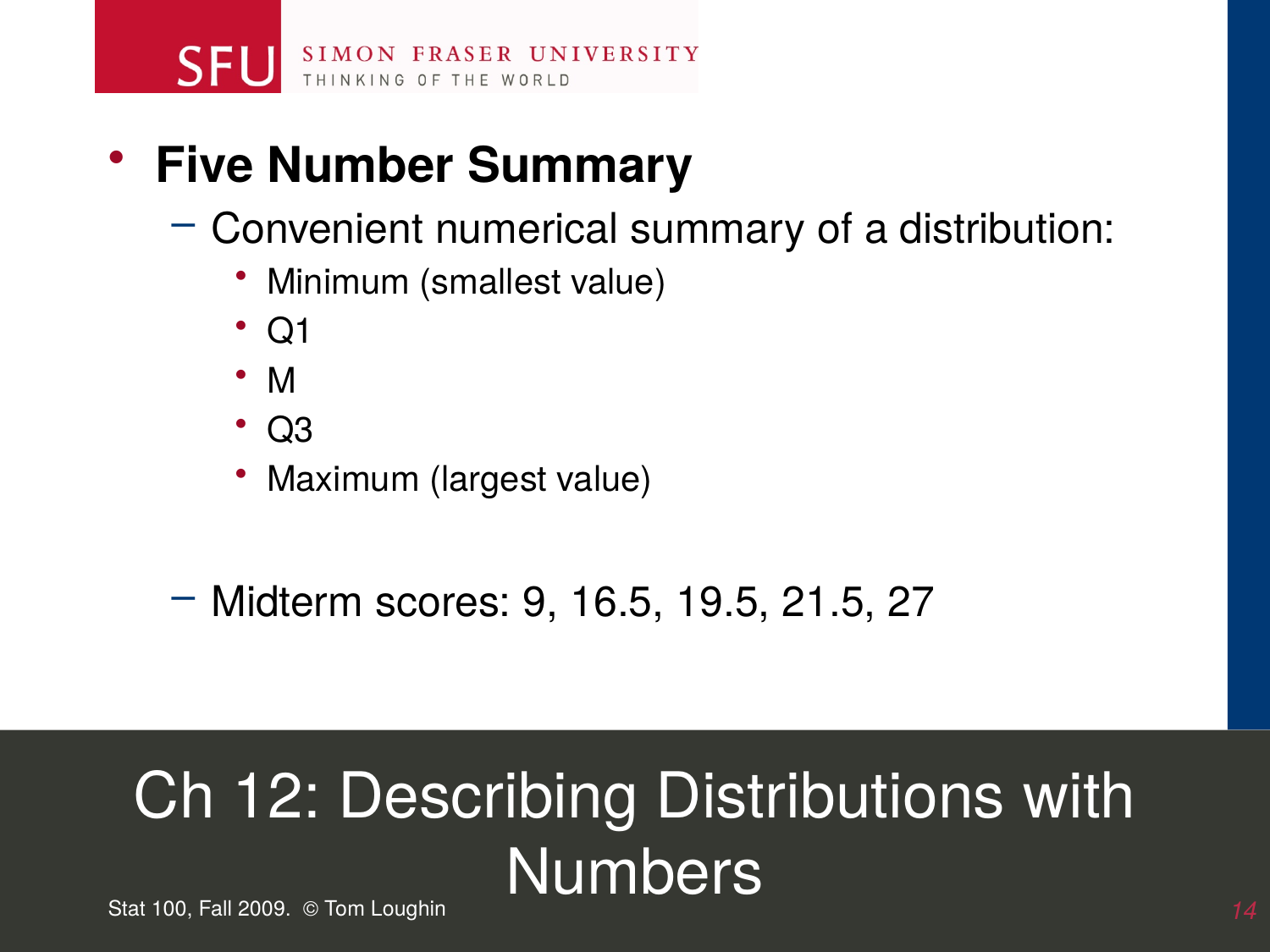

Five Number Summary
Convenient numerical summary of a distribution:
Minimum (smallest value)
Q1
M
Q3
Maximum (largest value)

Midterm scores: 9, 16.5, 19.5, 21.5, 27
# Ch 12: Describing Distributions with Numbers
Stat 100, Fall 2009.  © Tom Loughin
14